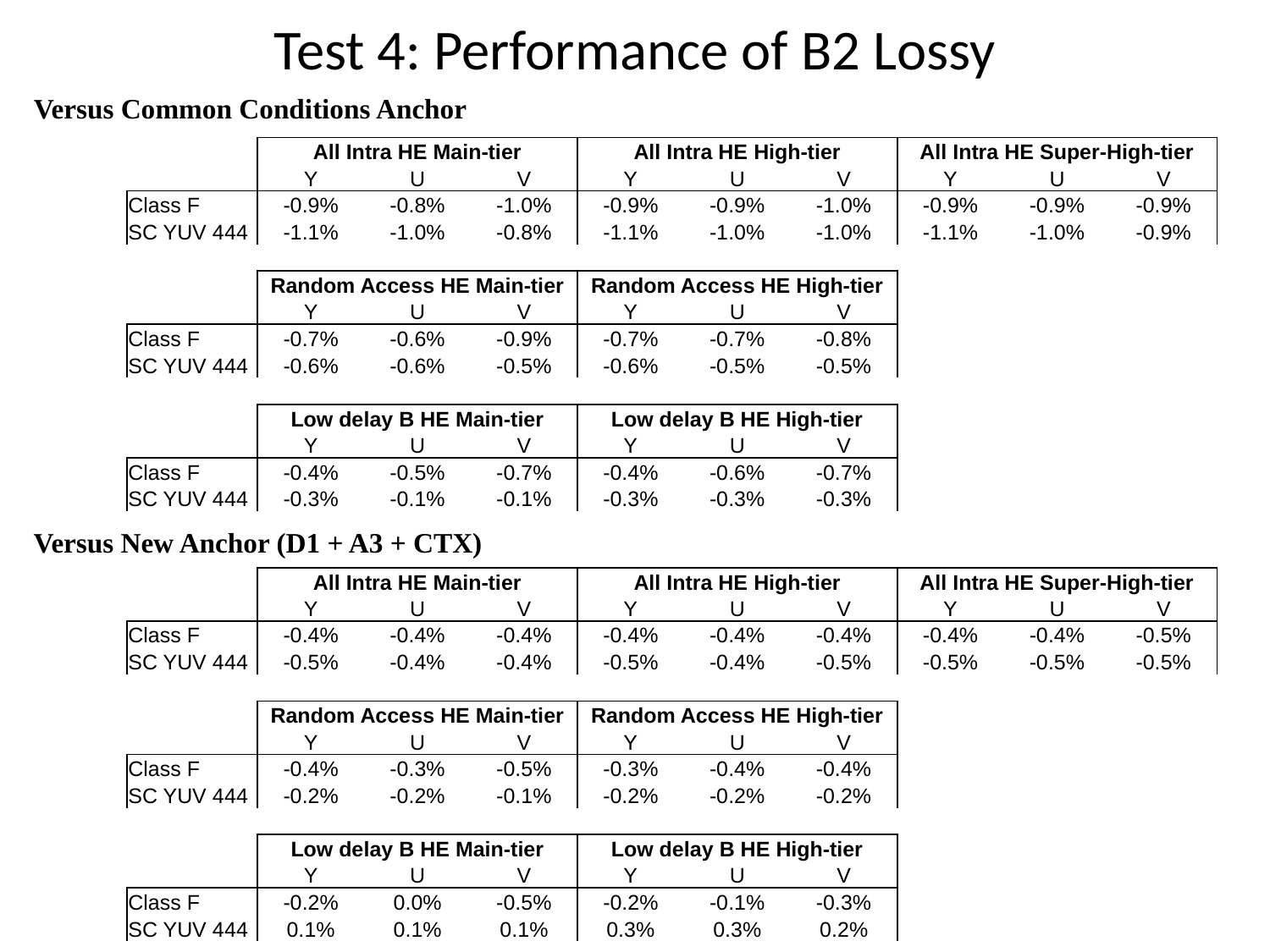

# Test 4: Performance of B2 Lossy
Versus Common Conditions Anchor
|  | All Intra HE Main-tier |  |  | All Intra HE High-tier |  |  | All Intra HE Super-High-tier |  |  |
| --- | --- | --- | --- | --- | --- | --- | --- | --- | --- |
|  | Y | U | V | Y | U | V | Y | U | V |
| Class F | -0.9% | -0.8% | -1.0% | -0.9% | -0.9% | -1.0% | -0.9% | -0.9% | -0.9% |
| SC YUV 444 | -1.1% | -1.0% | -0.8% | -1.1% | -1.0% | -1.0% | -1.1% | -1.0% | -0.9% |
|  |  |  |  |  |  |  |  |  |  |
|  | Random Access HE Main-tier |  |  | Random Access HE High-tier |  |  |  |  |  |
|  | Y | U | V | Y | U | V |  |  |  |
| Class F | -0.7% | -0.6% | -0.9% | -0.7% | -0.7% | -0.8% |  |  |  |
| SC YUV 444 | -0.6% | -0.6% | -0.5% | -0.6% | -0.5% | -0.5% |  |  |  |
|  |  |  |  |  |  |  |  |  |  |
|  | Low delay B HE Main-tier |  |  | Low delay B HE High-tier |  |  |  |  |  |
|  | Y | U | V | Y | U | V |  |  |  |
| Class F | -0.4% | -0.5% | -0.7% | -0.4% | -0.6% | -0.7% |  |  |  |
| SC YUV 444 | -0.3% | -0.1% | -0.1% | -0.3% | -0.3% | -0.3% |  |  |  |
Versus New Anchor (D1 + A3 + CTX)
|  | All Intra HE Main-tier |  |  | All Intra HE High-tier |  |  | All Intra HE Super-High-tier |  |  |
| --- | --- | --- | --- | --- | --- | --- | --- | --- | --- |
|  | Y | U | V | Y | U | V | Y | U | V |
| Class F | -0.4% | -0.4% | -0.4% | -0.4% | -0.4% | -0.4% | -0.4% | -0.4% | -0.5% |
| SC YUV 444 | -0.5% | -0.4% | -0.4% | -0.5% | -0.4% | -0.5% | -0.5% | -0.5% | -0.5% |
|  |  |  |  |  |  |  |  |  |  |
|  | Random Access HE Main-tier |  |  | Random Access HE High-tier |  |  |  |  |  |
|  | Y | U | V | Y | U | V |  |  |  |
| Class F | -0.4% | -0.3% | -0.5% | -0.3% | -0.4% | -0.4% |  |  |  |
| SC YUV 444 | -0.2% | -0.2% | -0.1% | -0.2% | -0.2% | -0.2% |  |  |  |
|  |  |  |  |  |  |  |  |  |  |
|  | Low delay B HE Main-tier |  |  | Low delay B HE High-tier |  |  |  |  |  |
|  | Y | U | V | Y | U | V |  |  |  |
| Class F | -0.2% | 0.0% | -0.5% | -0.2% | -0.1% | -0.3% |  |  |  |
| SC YUV 444 | 0.1% | 0.1% | 0.1% | 0.3% | 0.3% | 0.2% |  |  |  |